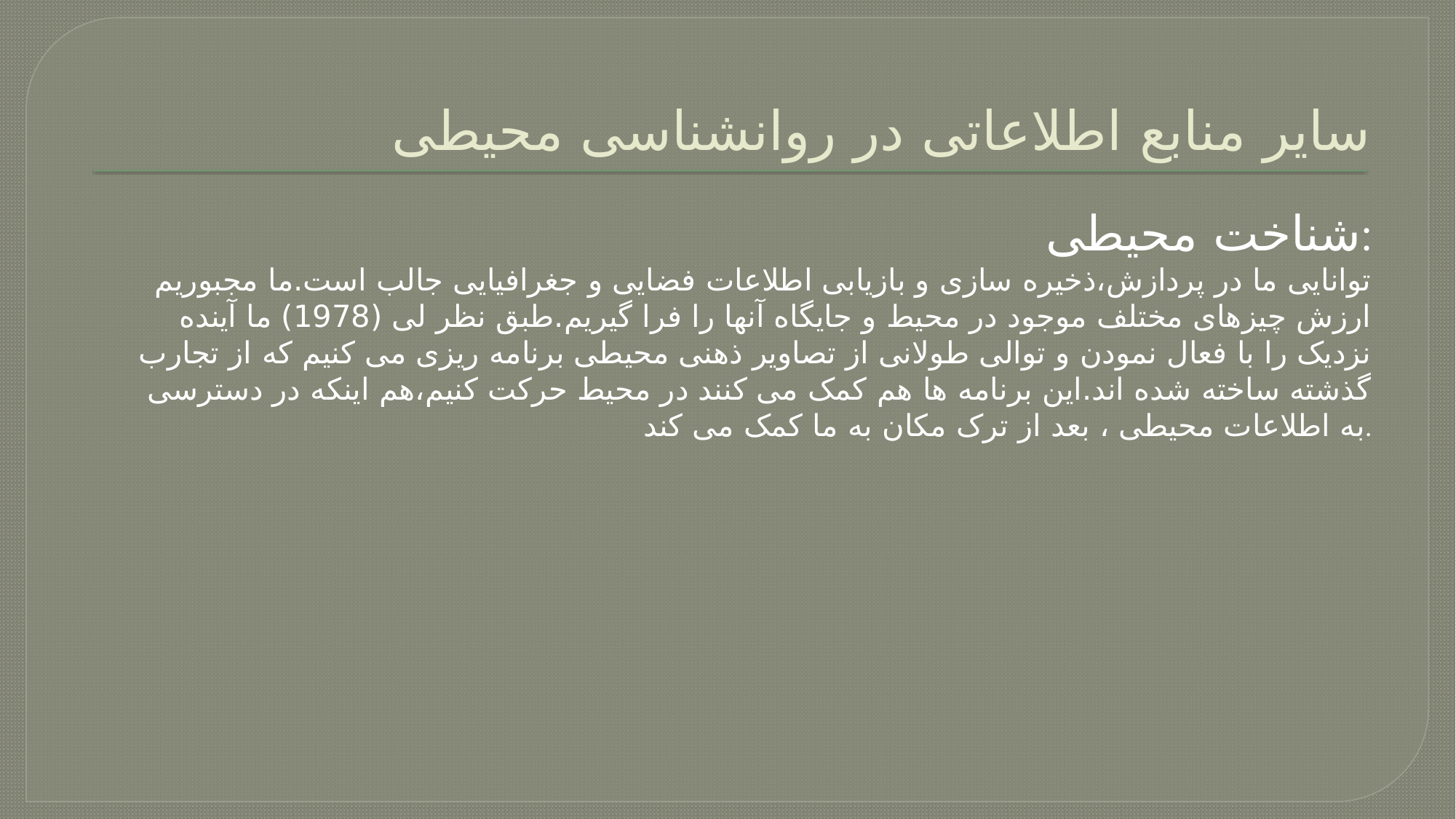

# سایر منابع اطلاعاتی در روانشناسی محیطی
شناخت محیطی:
توانایی ما در پردازش،ذخیره سازی و بازیابی اطلاعات فضایی و جغرافیایی جالب است.ما مجبوریم ارزش چیزهای مختلف موجود در محیط و جایگاه آنها را فرا گیریم.طبق نظر لی (1978) ما آینده نزدیک را با فعال نمودن و توالی طولانی از تصاویر ذهنی محیطی برنامه ریزی می کنیم که از تجارب گذشته ساخته شده اند.این برنامه ها هم کمک می کنند در محیط حرکت کنیم،هم اینکه در دسترسی به اطلاعات محیطی ، بعد از ترک مکان به ما کمک می کند.